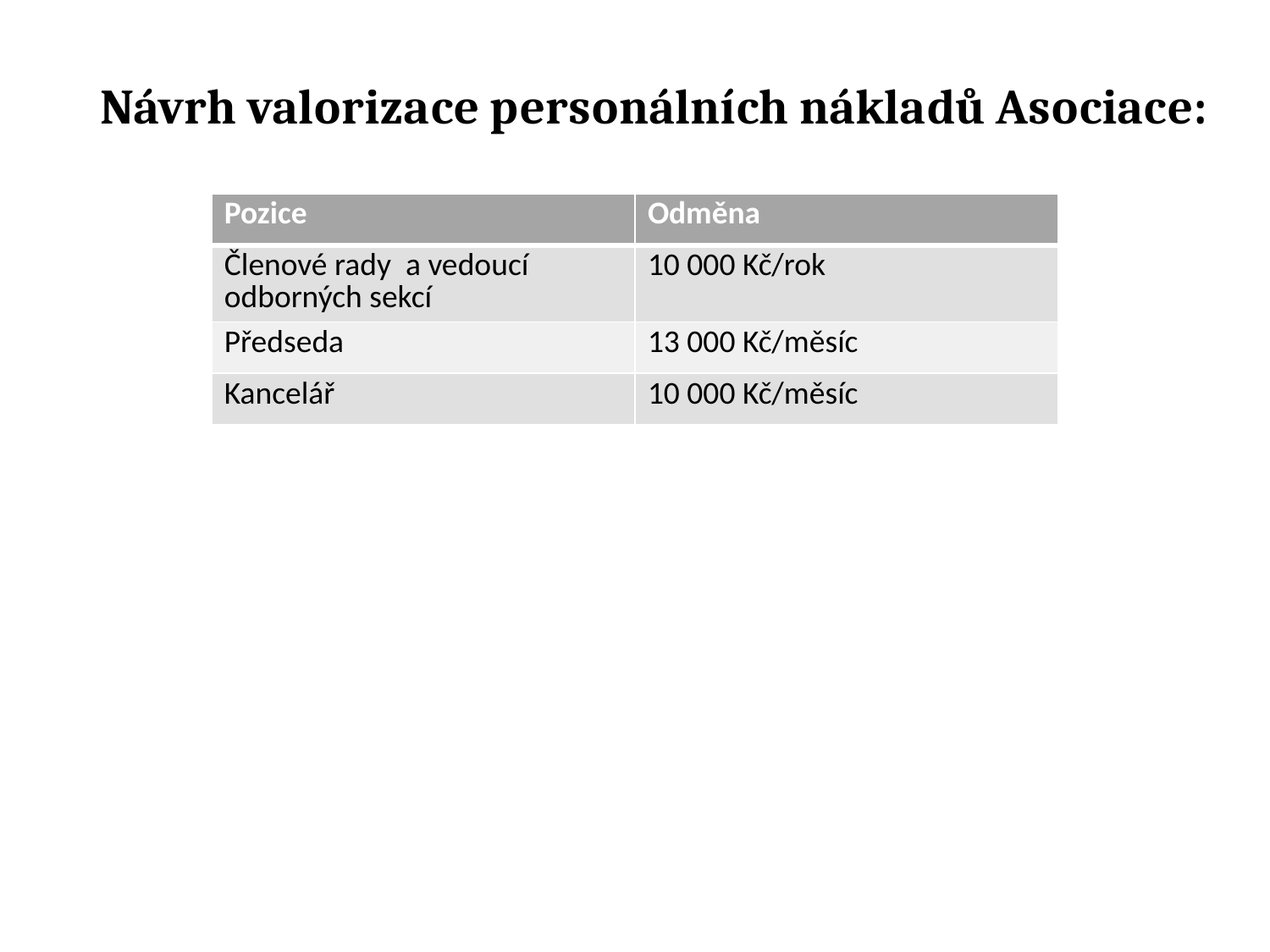

# Návrh valorizace personálních nákladů Asociace:
| Pozice | Odměna |
| --- | --- |
| Členové rady  a vedoucí odborných sekcí | 10 000 Kč/rok |
| Předseda | 13 000 Kč/měsíc |
| Kancelář | 10 000 Kč/měsíc |